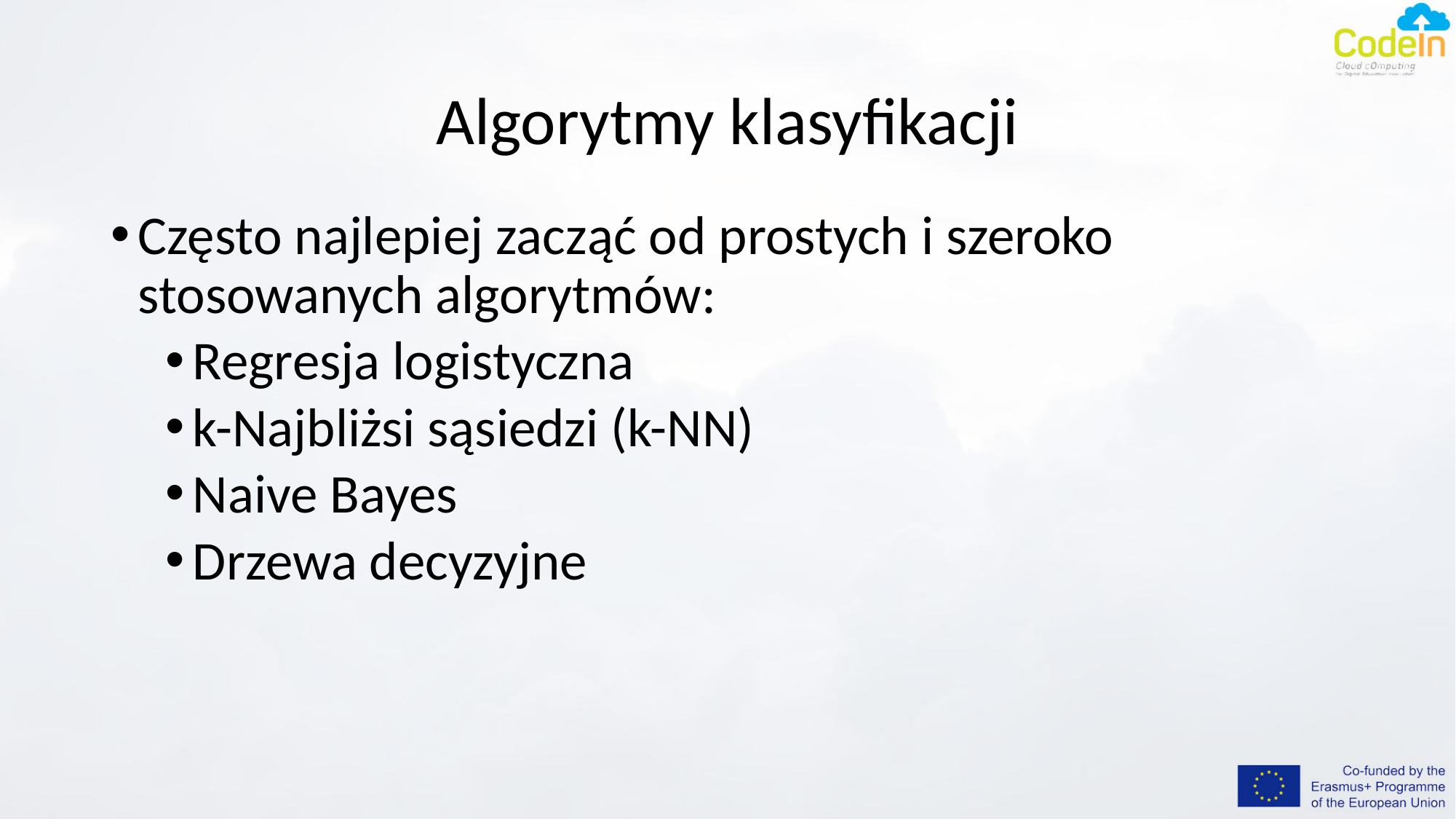

# Algorytmy klasyfikacji
Często najlepiej zacząć od prostych i szeroko stosowanych algorytmów:
Regresja logistyczna
k-Najbliżsi sąsiedzi (k-NN)
Naive Bayes
Drzewa decyzyjne